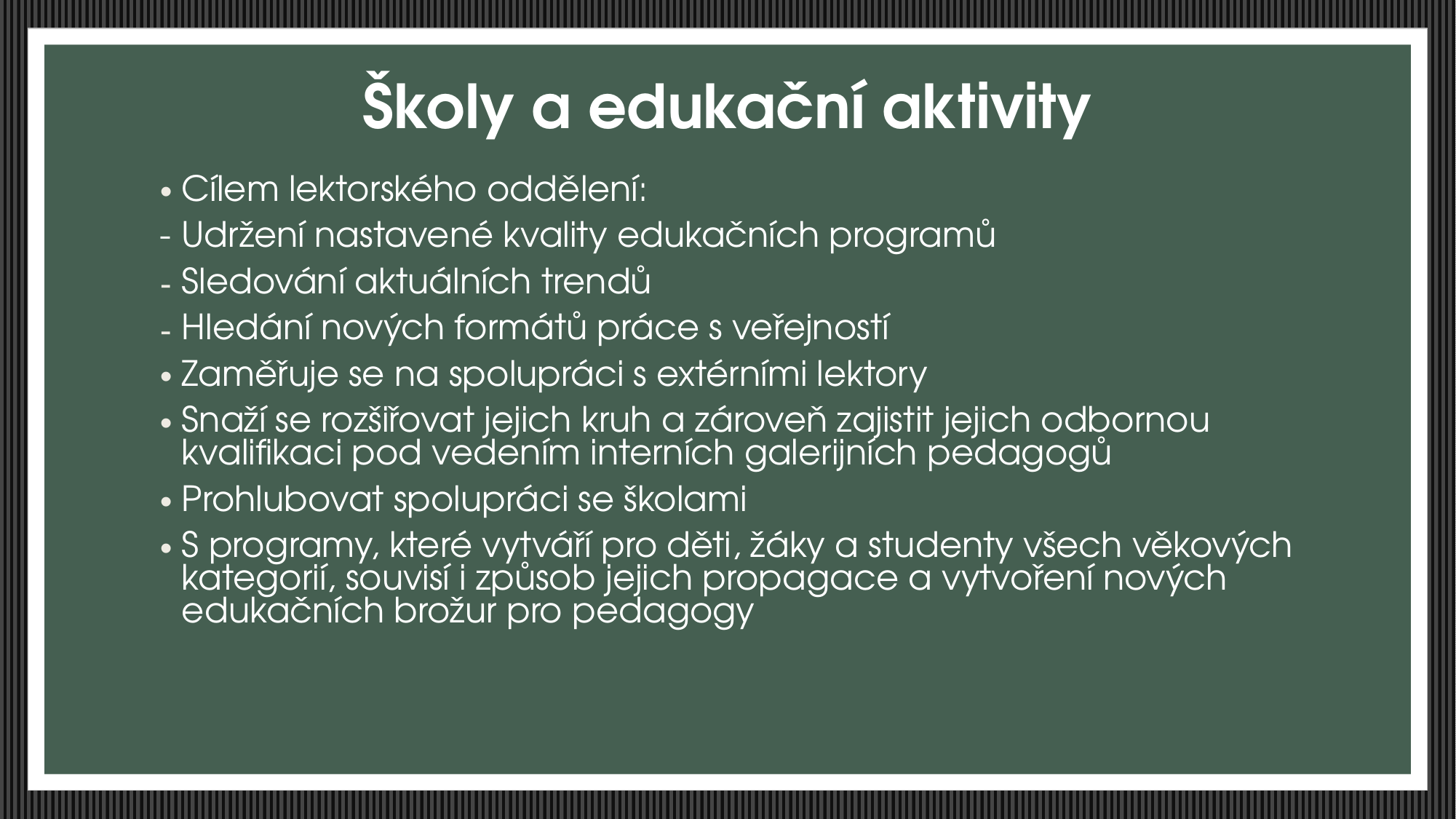

# Školy a edukační aktivity
Cílem lektorského oddělení:
- Udržení nastavené kvality edukačních programů
Sledování aktuálních trendů
Hledání nových formátů práce s veřejností
Zaměřuje se na spolupráci s extérními lektory
Snaží se rozšiřovat jejich kruh a zároveň zajistit jejich odbornou kvalifikaci pod vedením interních galerijních pedagogů
Prohlubovat spolupráci se školami
S programy, které vytváří pro děti, žáky a studenty všech věkových kategorií, souvisí i způsob jejich propagace a vytvoření nových edukačních brožur pro pedagogy